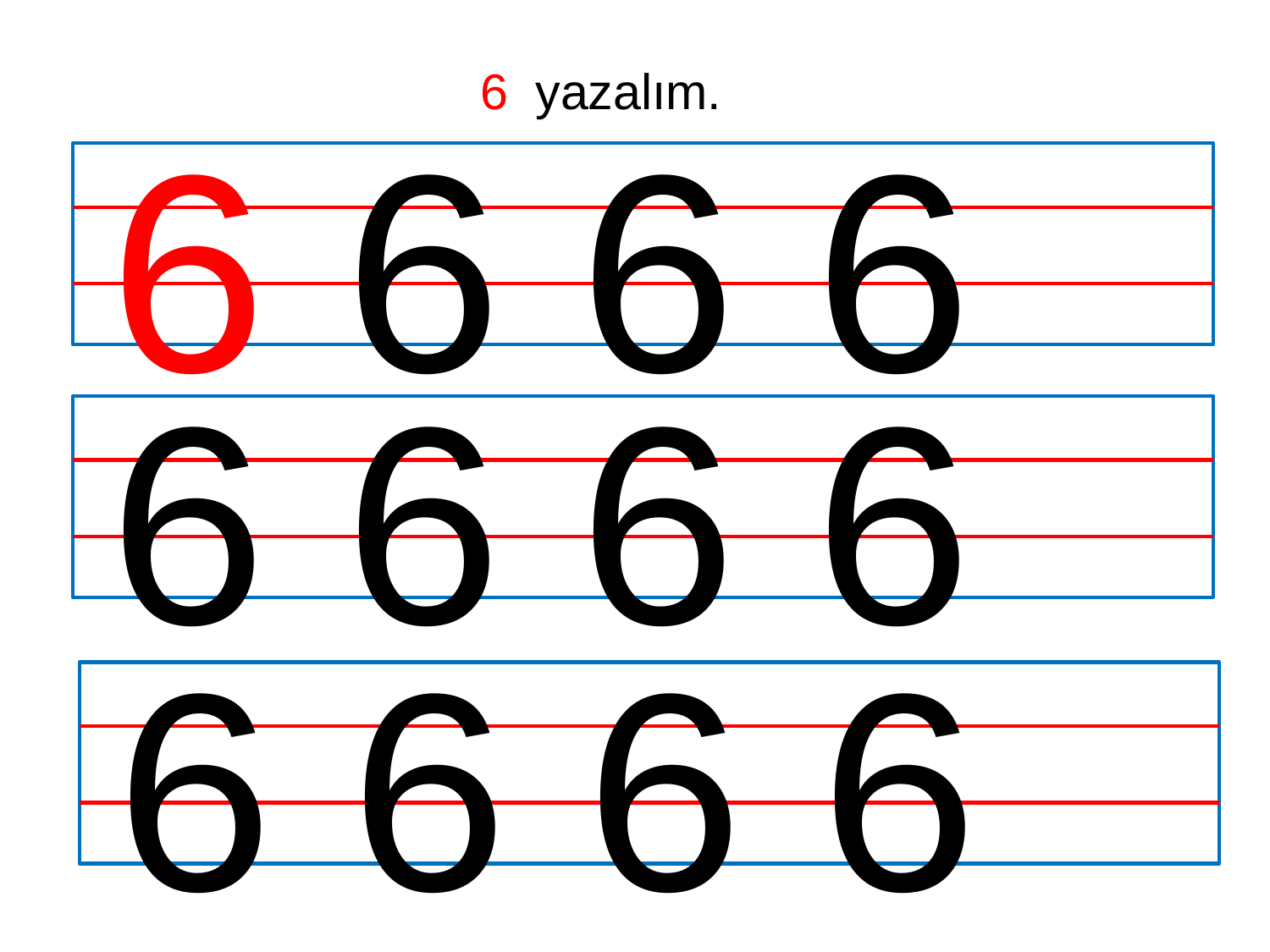

6  yazalım.

6 6 6 6

6 6 6 6

6 6 6 6